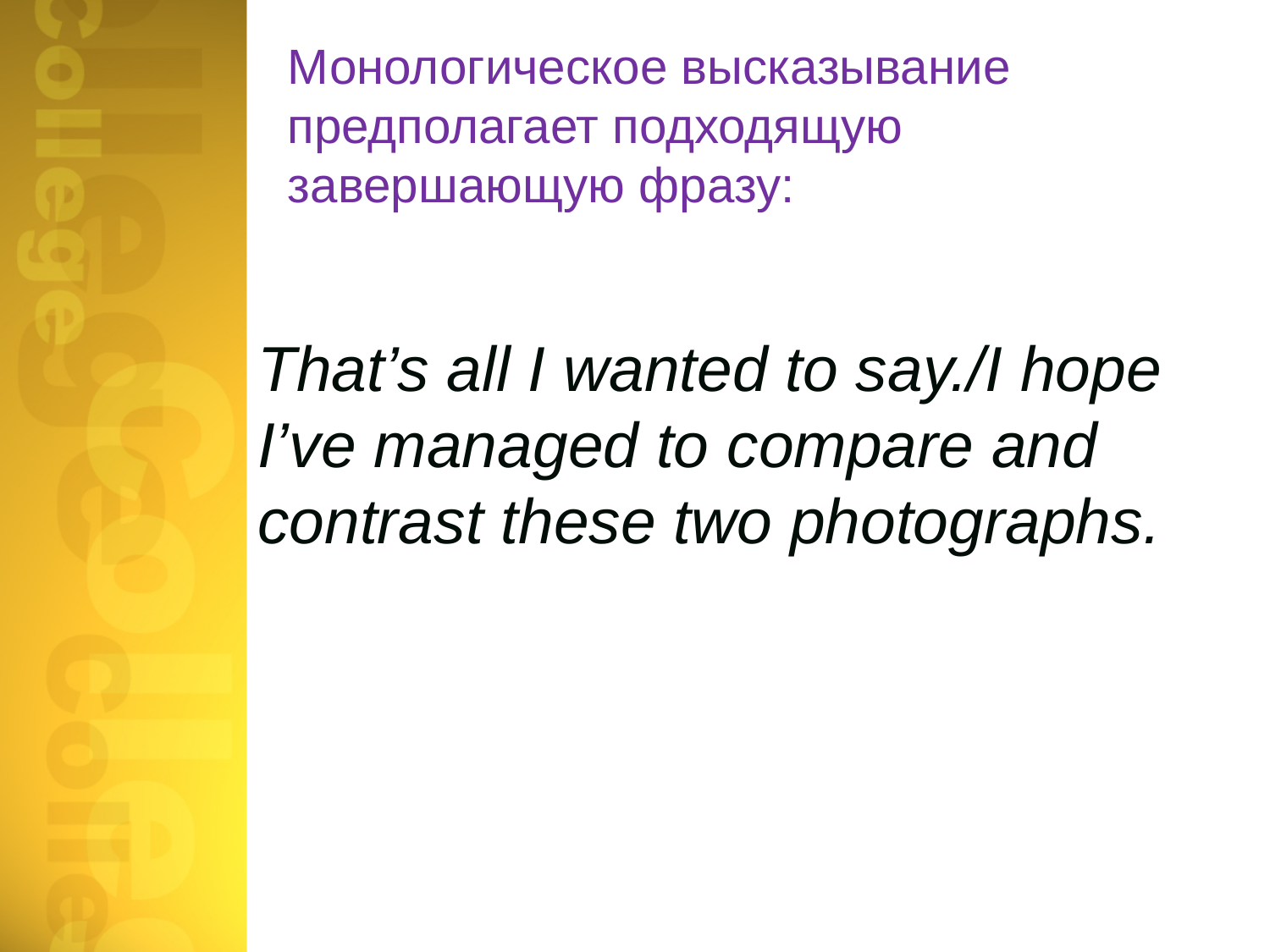

# Монологическое высказывание предполагает подходящую завершающую фразу:

That’s all I wanted to say./I hope I’ve managed to compare and contrast these two photographs.